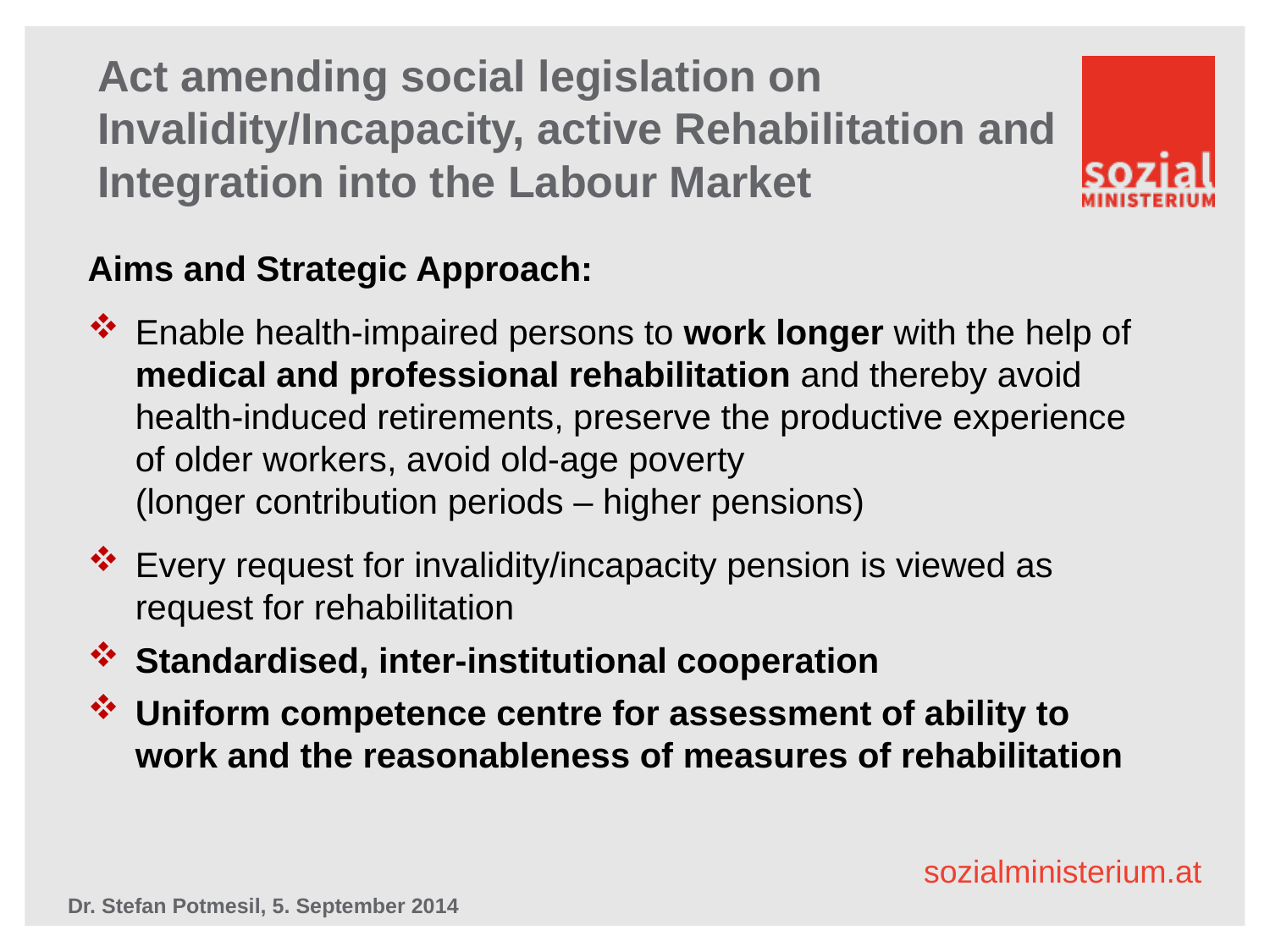

# Act amending social legislation on Invalidity/Incapacity, active Rehabilitation and Integration into the Labour Market

Aims and Strategic Approach:
Enable health-impaired persons to work longer with the help of medical and professional rehabilitation and thereby avoid health-induced retirements, preserve the productive experience of older workers, avoid old-age poverty
(longer contribution periods – higher pensions)
Every request for invalidity/incapacity pension is viewed as request for rehabilitation
Standardised, inter-institutional cooperation
Uniform competence centre for assessment of ability to work and the reasonableness of measures of rehabilitation
Dr. Stefan Potmesil, 5. September 2014